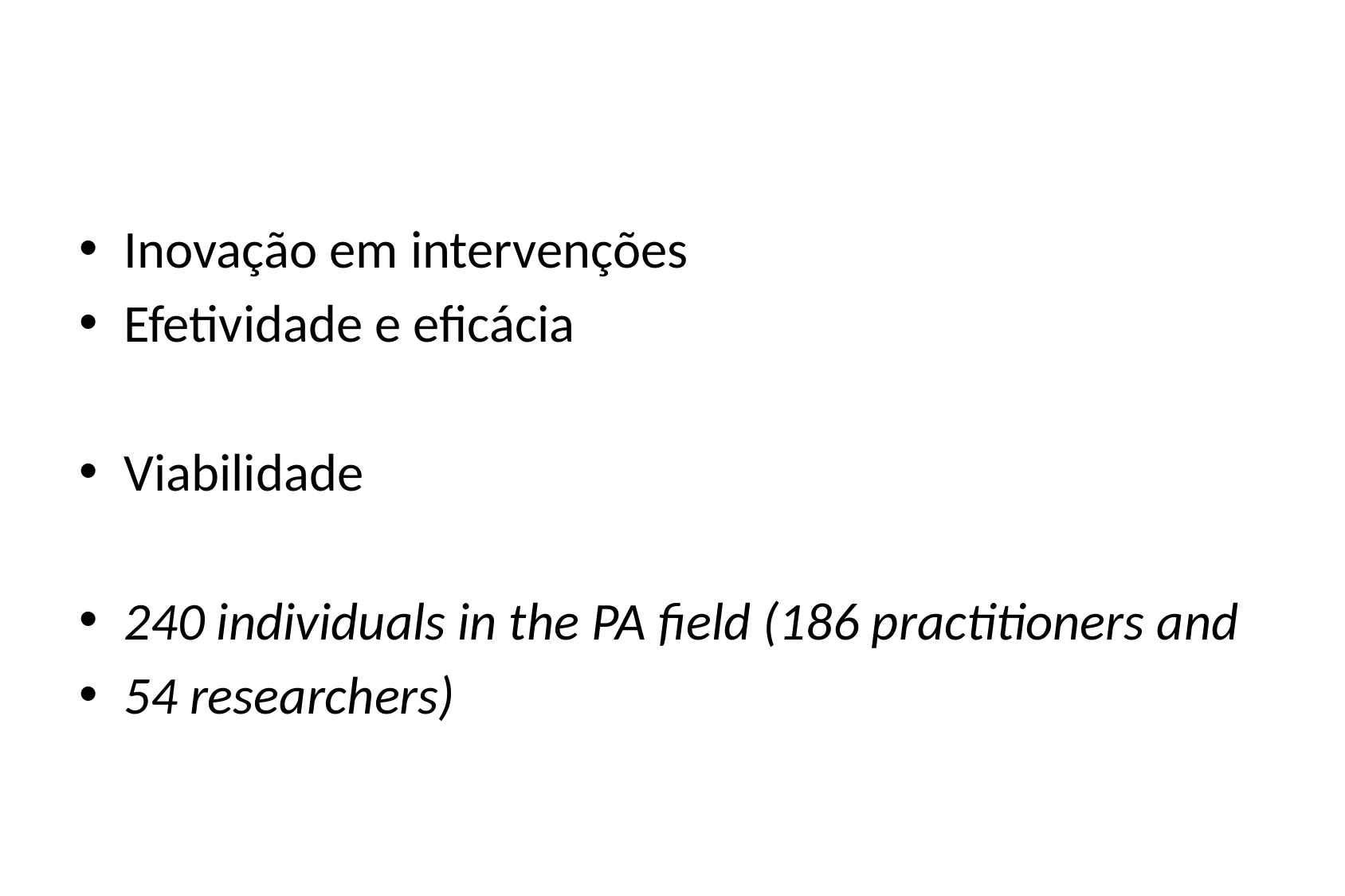

#
Inovação em intervenções
Efetividade e eficácia

Viabilidade

240 individuals in the PA field (186 practitioners and
54 researchers)